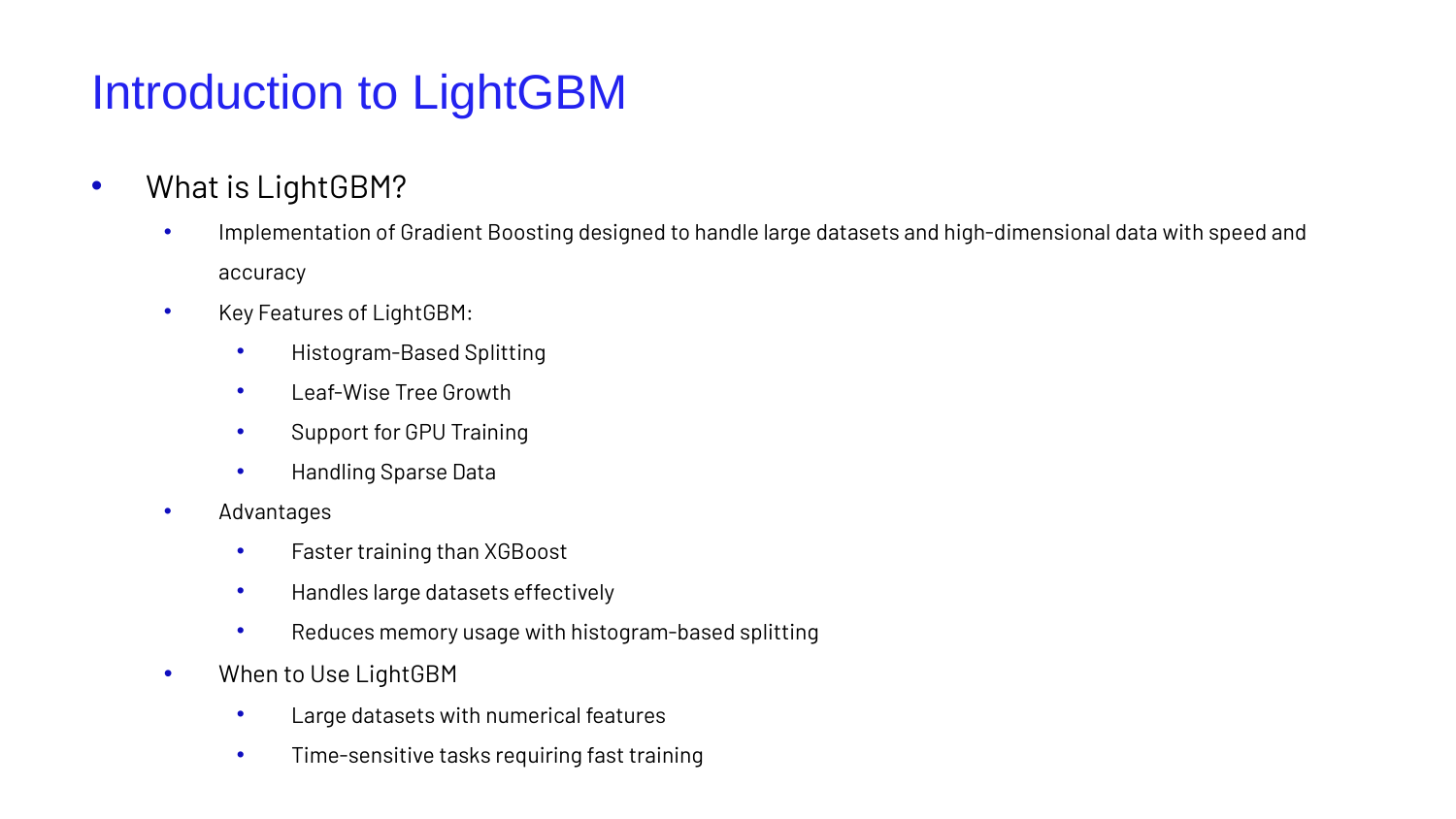

Introduction to LightGBM
What is LightGBM?
Implementation of Gradient Boosting designed to handle large datasets and high-dimensional data with speed and accuracy
Key Features of LightGBM:
Histogram-Based Splitting
Leaf-Wise Tree Growth
Support for GPU Training
Handling Sparse Data
Advantages
Faster training than XGBoost
Handles large datasets effectively
Reduces memory usage with histogram-based splitting
When to Use LightGBM
Large datasets with numerical features
Time-sensitive tasks requiring fast training